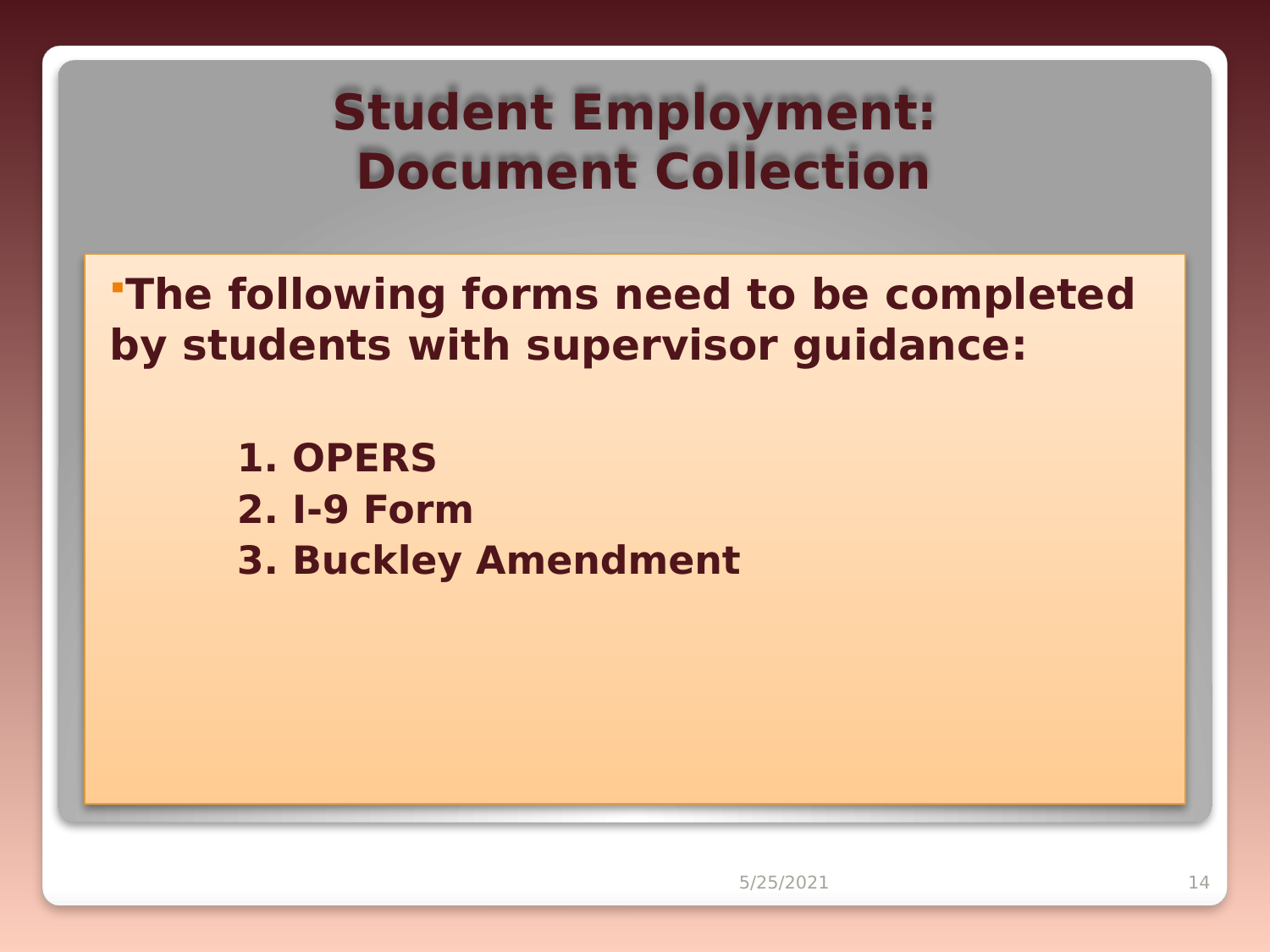

Student Employment:
 Document Collection

The following forms need to be completed  by students with supervisor guidance:

	1. OPERS
	2. I-9 Form
	3. Buckley Amendment

5/25/2021
14